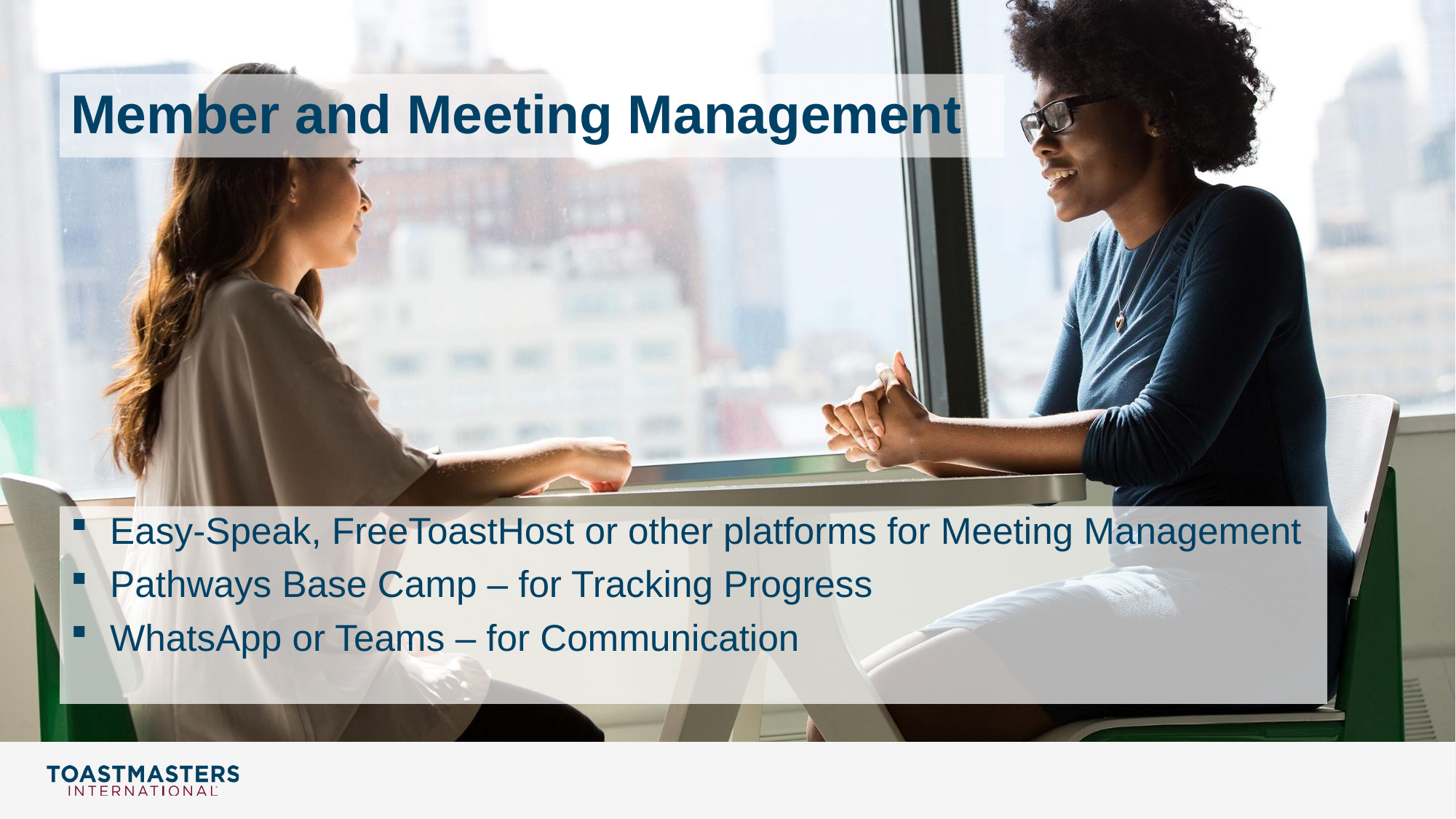

# Member and Meeting Management
Easy-Speak, FreeToastHost or other platforms for Meeting Management
Pathways Base Camp – for Tracking Progress
WhatsApp or Teams – for Communication